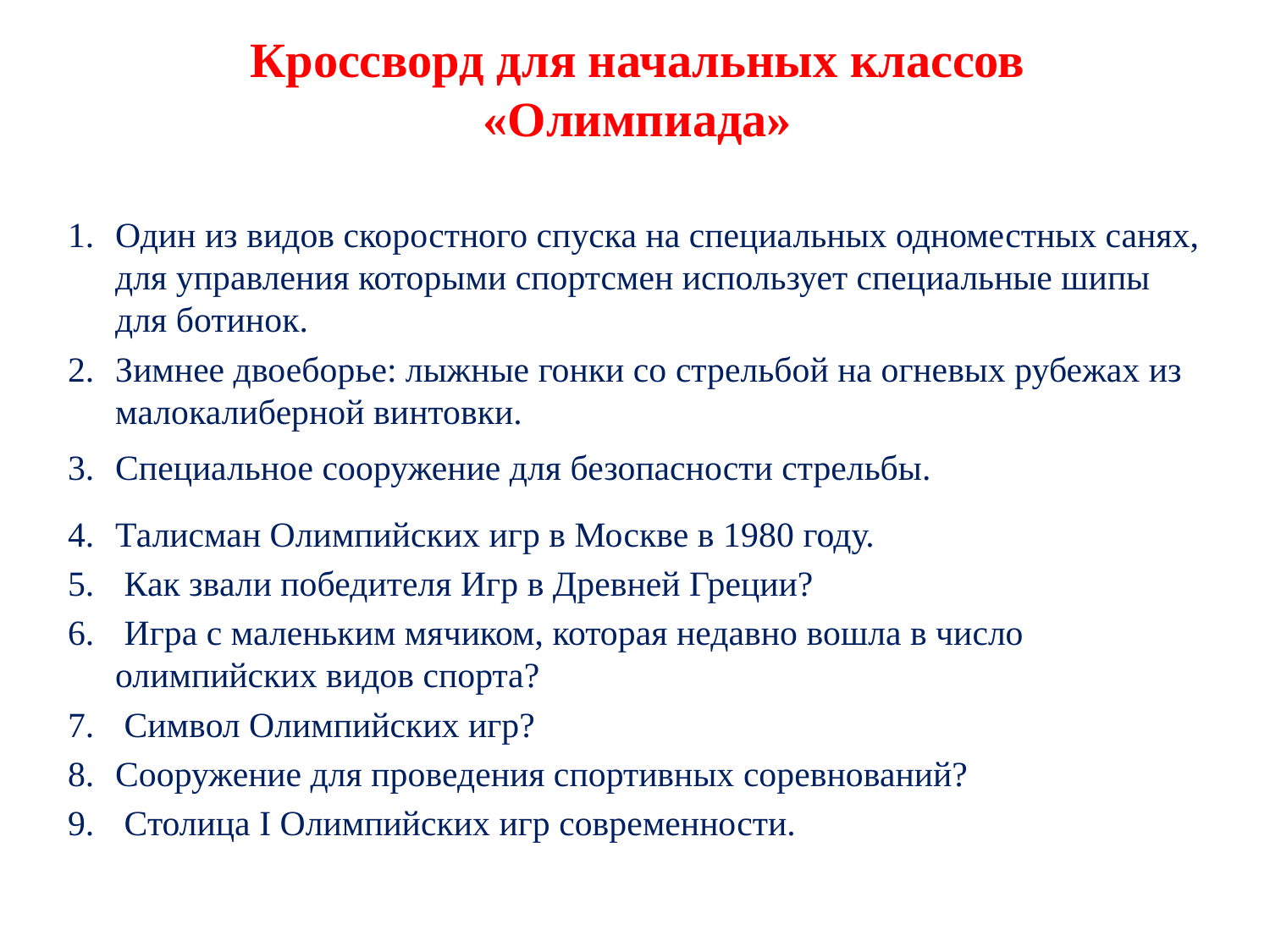

# Кроссворд для начальных классов «Олимпиада»
Один из видов скоростного спуска на специальных одноместных санях, для управления которыми спортсмен использует специальные шипы для ботинок.
Зимнее двоеборье: лыжные гонки со стрельбой на огневых рубежах из малокалиберной винтовки.
Специальное сооружение для безопасности стрельбы.
Талисман Олимпийских игр в Москве в 1980 году.
 Как звали победителя Игр в Древней Греции?
 Игра с маленьким мячиком, которая недавно вошла в число олимпийских видов спорта?
 Символ Олимпийских игр?
Сооружение для проведения спортивных соревнований?
 Столица I Олимпийских игр современности.